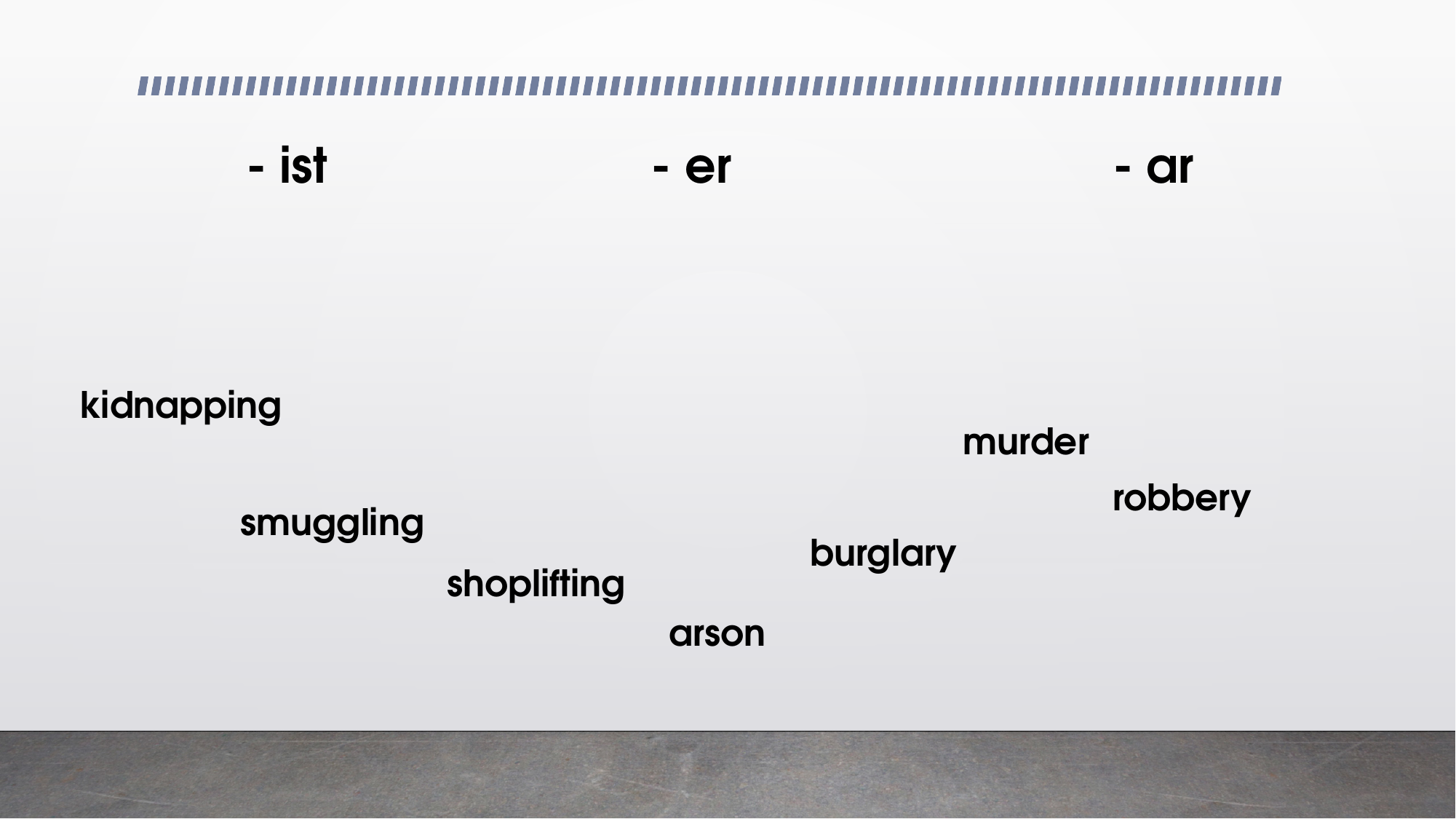

#

- ar
- er
- ist
kidnapping
murder
robbery
smuggling
burglary
shoplifting
arson